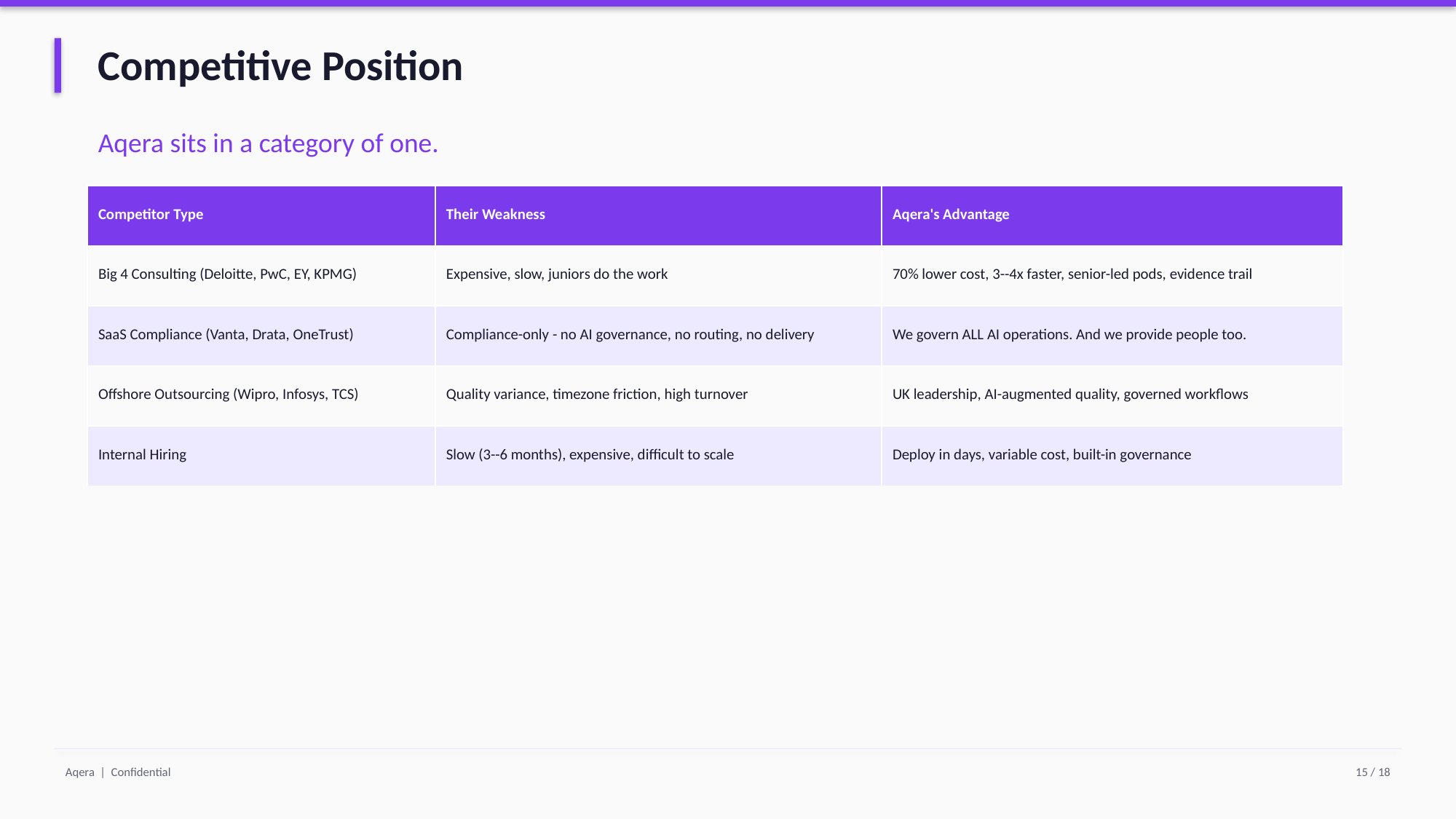

Competitive Position

Aqera sits in a category of one.
| Competitor Type | Their Weakness | Aqera's Advantage |
| --- | --- | --- |
| Big 4 Consulting (Deloitte, PwC, EY, KPMG) | Expensive, slow, juniors do the work | 70% lower cost, 3--4x faster, senior-led pods, evidence trail |
| SaaS Compliance (Vanta, Drata, OneTrust) | Compliance-only - no AI governance, no routing, no delivery | We govern ALL AI operations. And we provide people too. |
| Offshore Outsourcing (Wipro, Infosys, TCS) | Quality variance, timezone friction, high turnover | UK leadership, AI-augmented quality, governed workflows |
| Internal Hiring | Slow (3--6 months), expensive, difficult to scale | Deploy in days, variable cost, built-in governance |

Aqera  |  Confidential
15 / 18